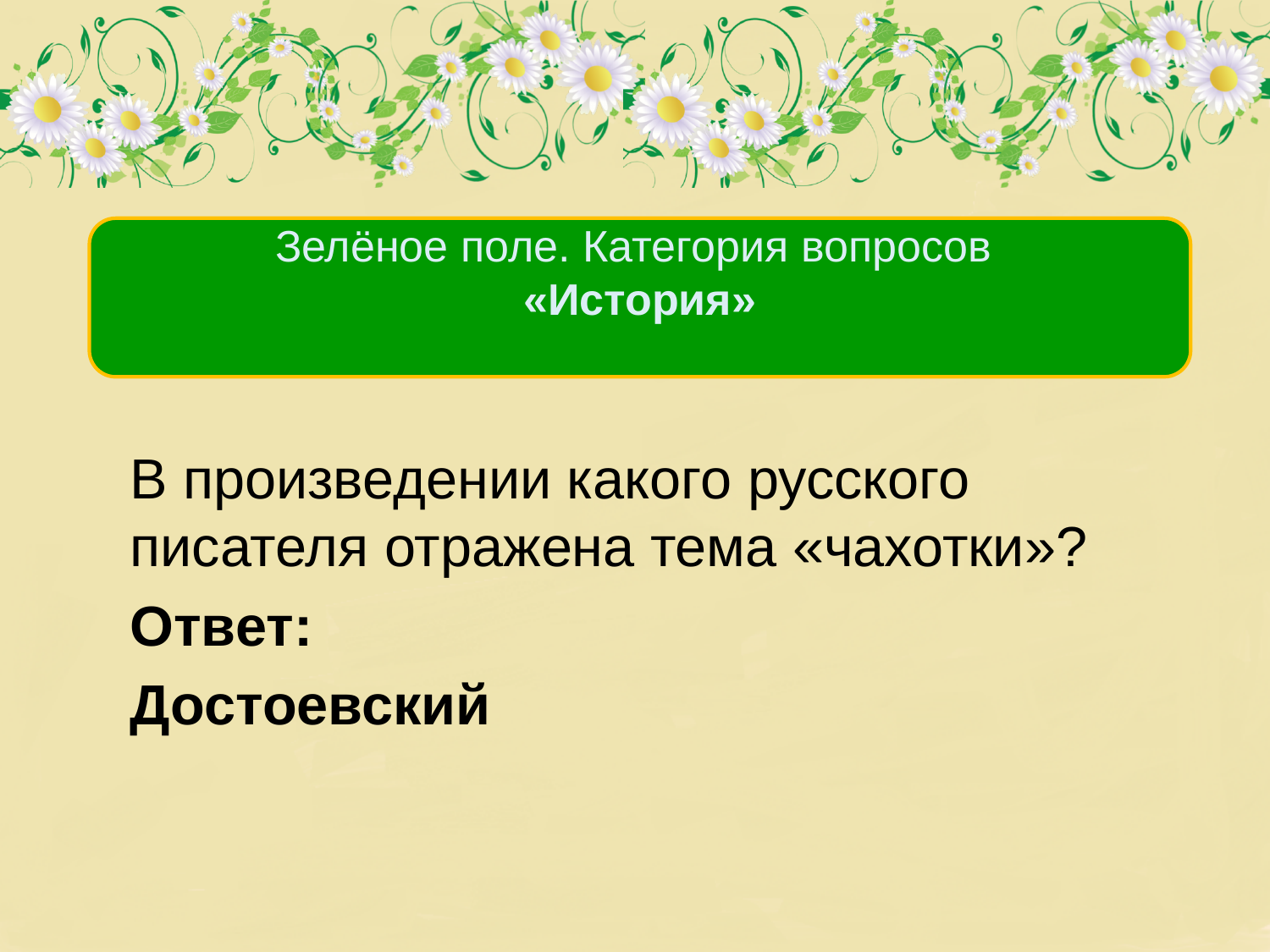

Зелёное поле. Категория вопросов
«История»

	В произведении какого русского писателя отражена тема «чахотки»?
	Ответ:
	Достоевский